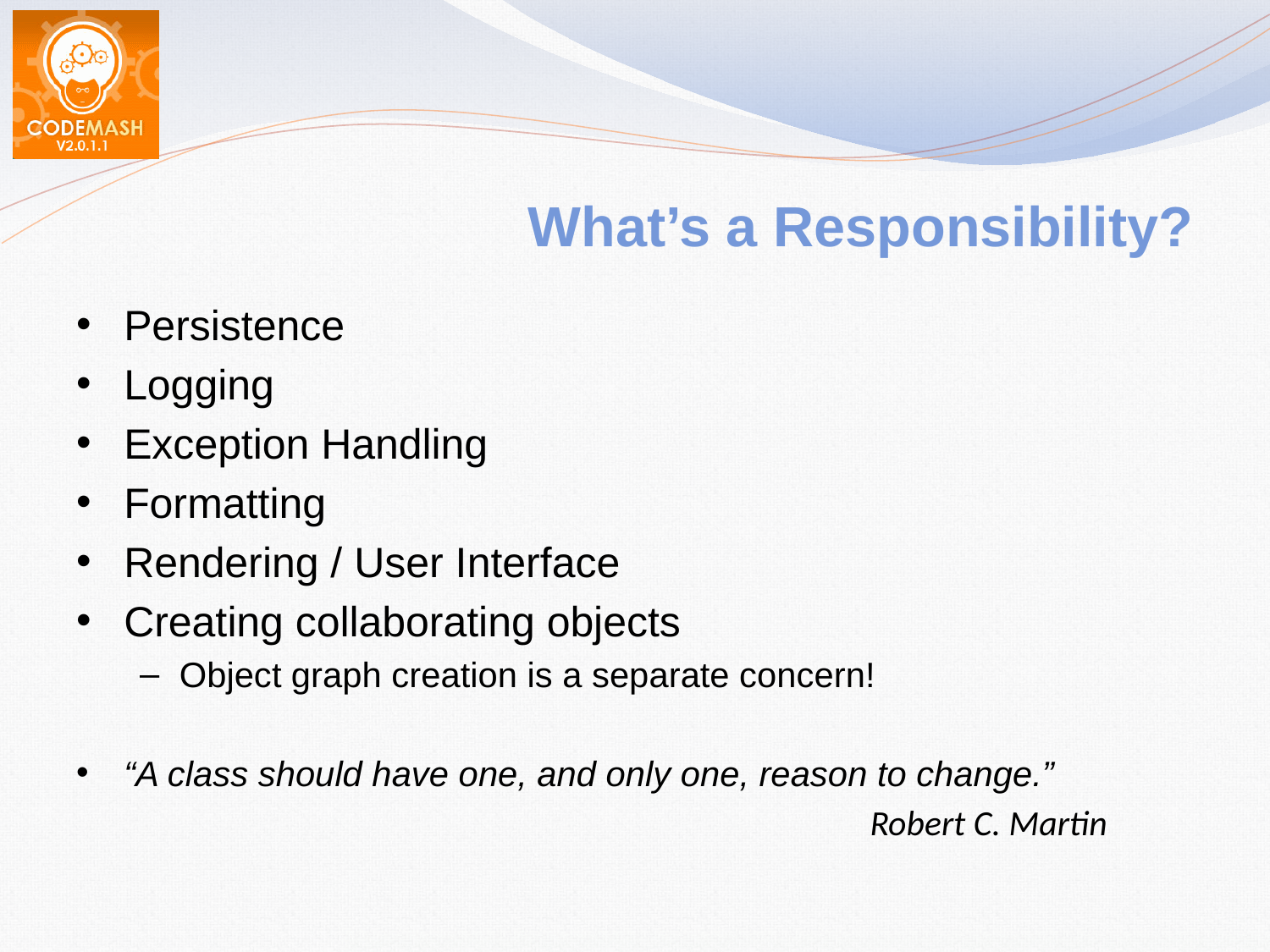

# What’s a Responsibility?
Persistence
Logging
Exception Handling
Formatting
Rendering / User Interface
Creating collaborating objects
Object graph creation is a separate concern!

“A class should have one, and only one, reason to change.”
			Robert C. Martin